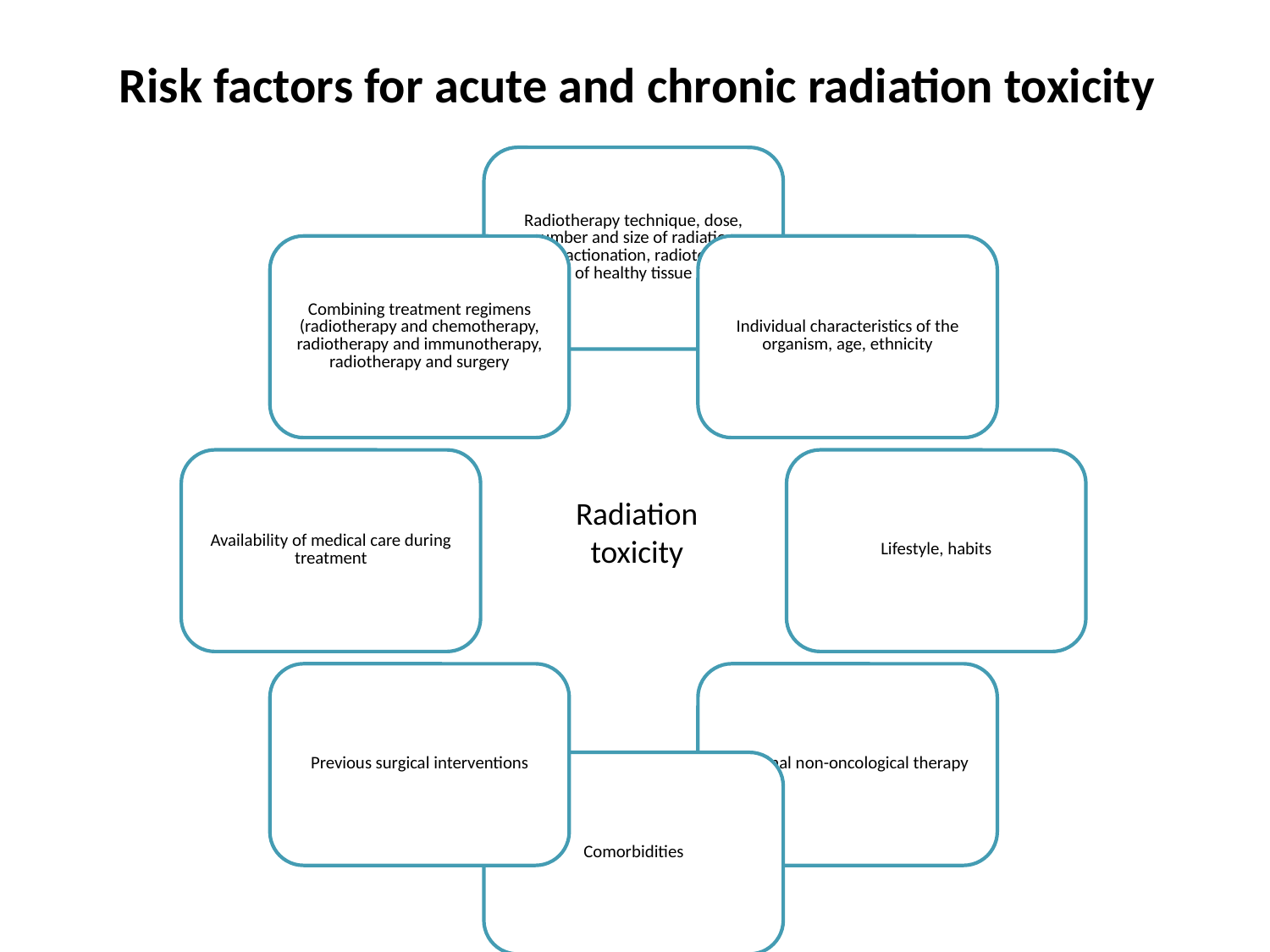

# Risk factors for acute and chronic radiation toxicity
Radiotherapy technique, dose, number and size of radiation fields, fractionation, radiotolerance of healthy tissue
Individual characteristics of the organism, age, ethnicity
Lifestyle, habits
Persolnal non-oncological therapy
Comorbidities
Previous surgical interventions
Availability of medical care during treatment
Combining treatment regimens (radiotherapy and chemotherapy, radiotherapy and immunotherapy, radiotherapy and surgery
Radiation toxicity